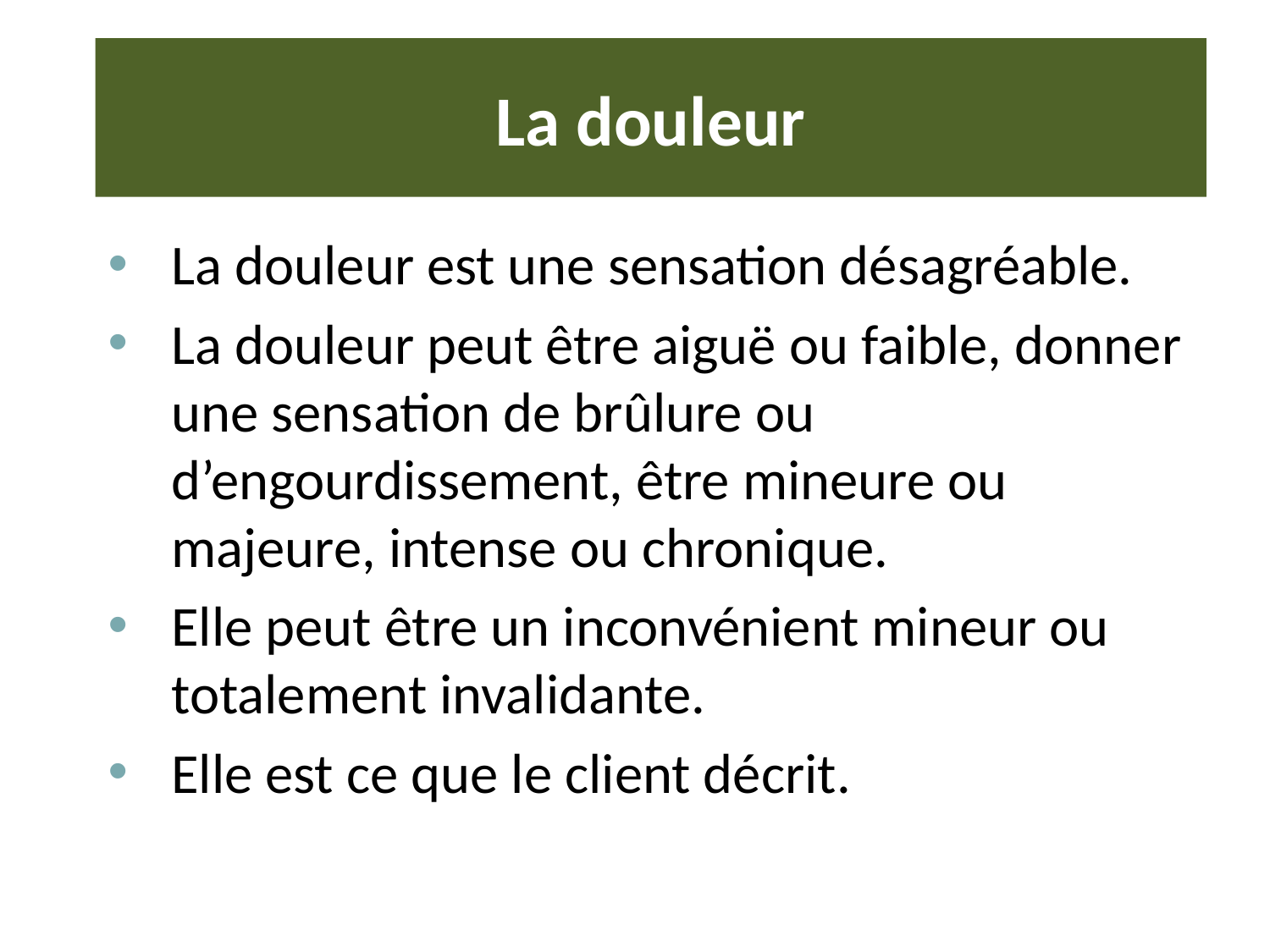

# La douleur
La douleur est une sensation désagréable.
La douleur peut être aiguë ou faible, donner une sensation de brûlure ou d’engourdissement, être mineure ou majeure, intense ou chronique.
Elle peut être un inconvénient mineur ou totalement invalidante.
Elle est ce que le client décrit.